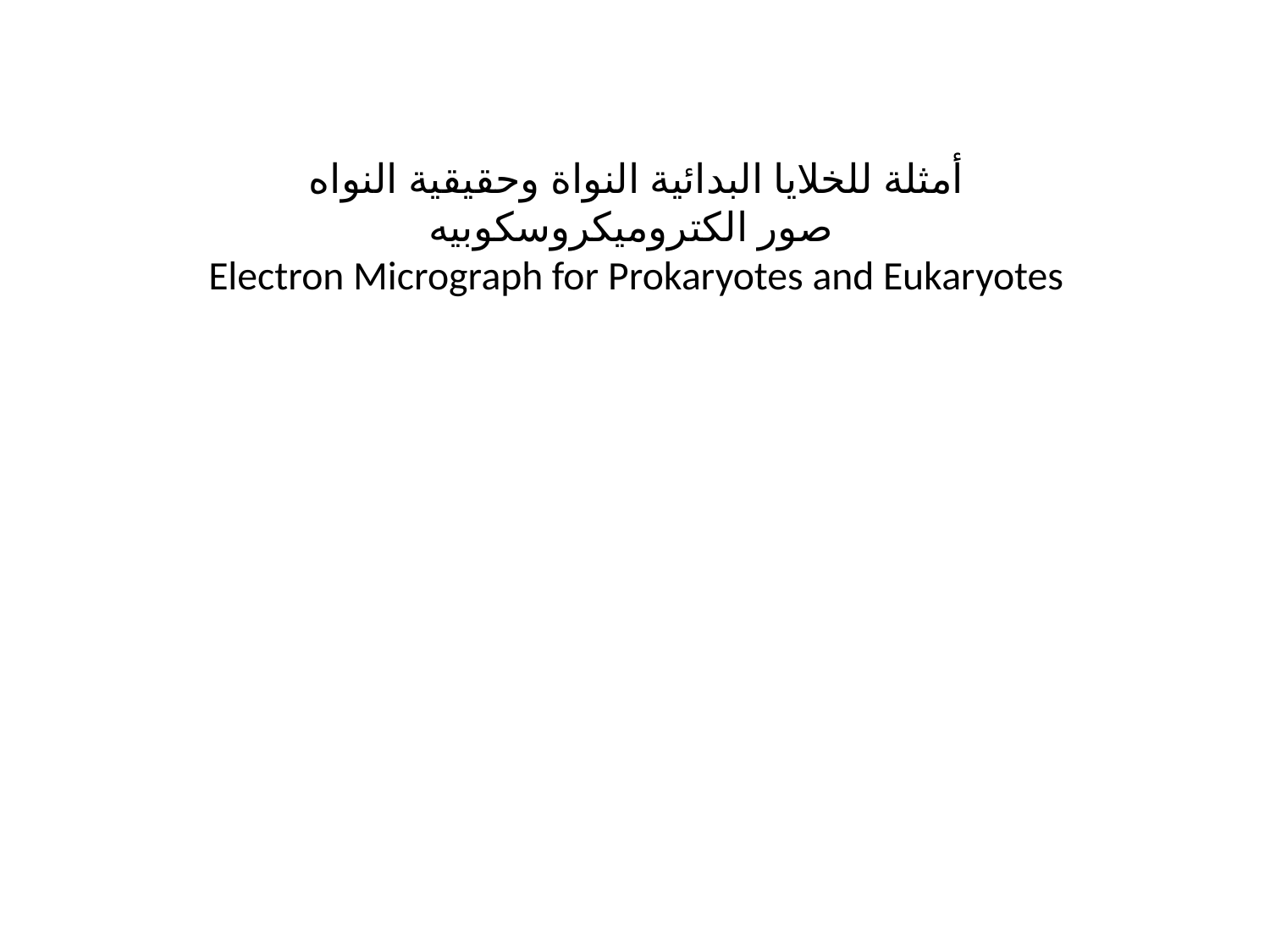

# أمثلة للخلايا البدائية النواة وحقيقية النواه صور الكتروميكروسكوبيه Electron Micrograph for Prokaryotes and Eukaryotes